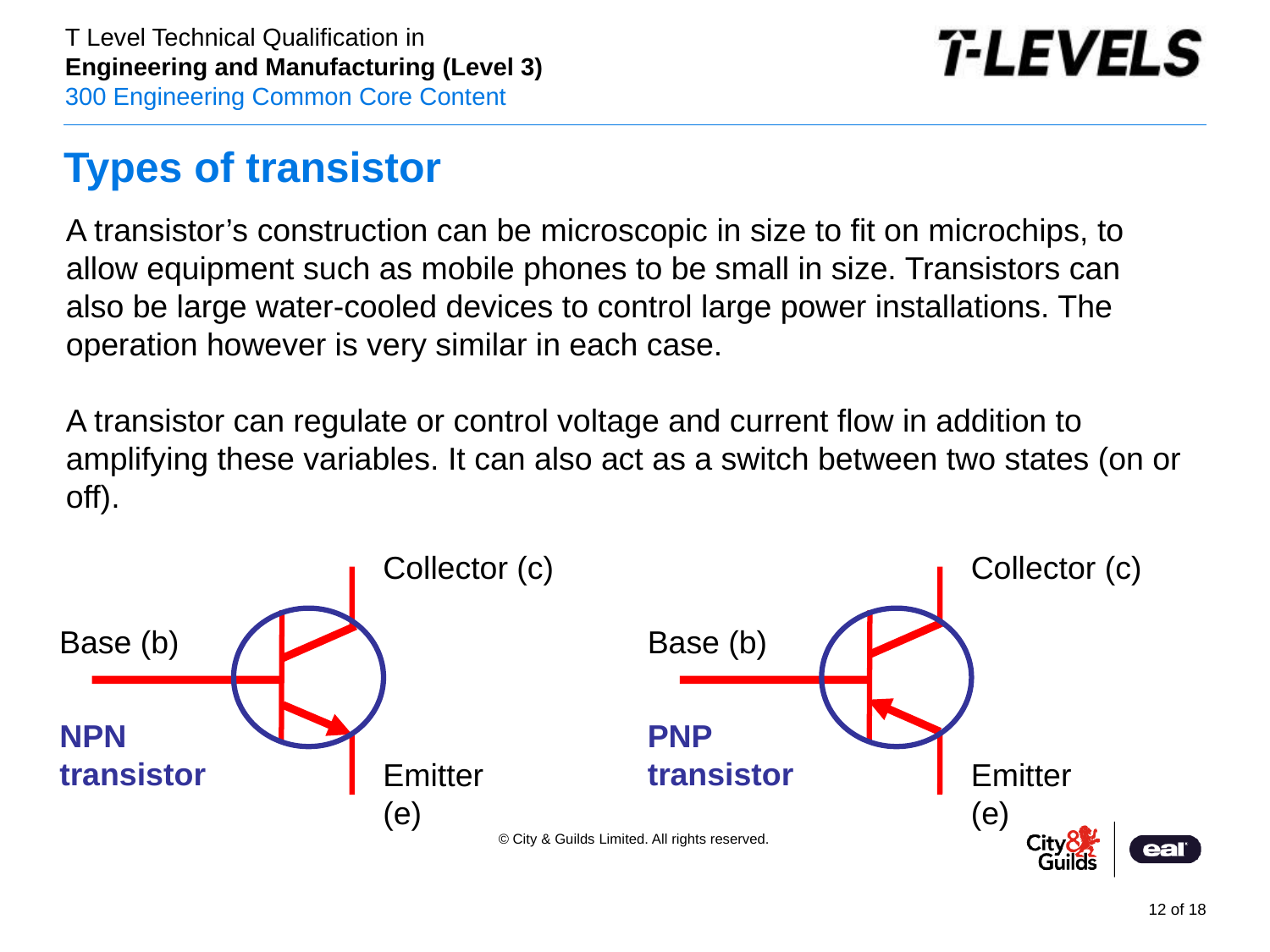

# Types of transistor
A transistor’s construction can be microscopic in size to fit on microchips, to allow equipment such as mobile phones to be small in size. Transistors can also be large water-cooled devices to control large power installations. The operation however is very similar in each case.

A transistor can regulate or control voltage and current flow in addition to amplifying these variables. It can also act as a switch between two states (on or off).
Collector (c)
Collector (c)

Base (b)
Base (b)

NPN transistor
PNP transistor

Emitter (e)
Emitter (e)